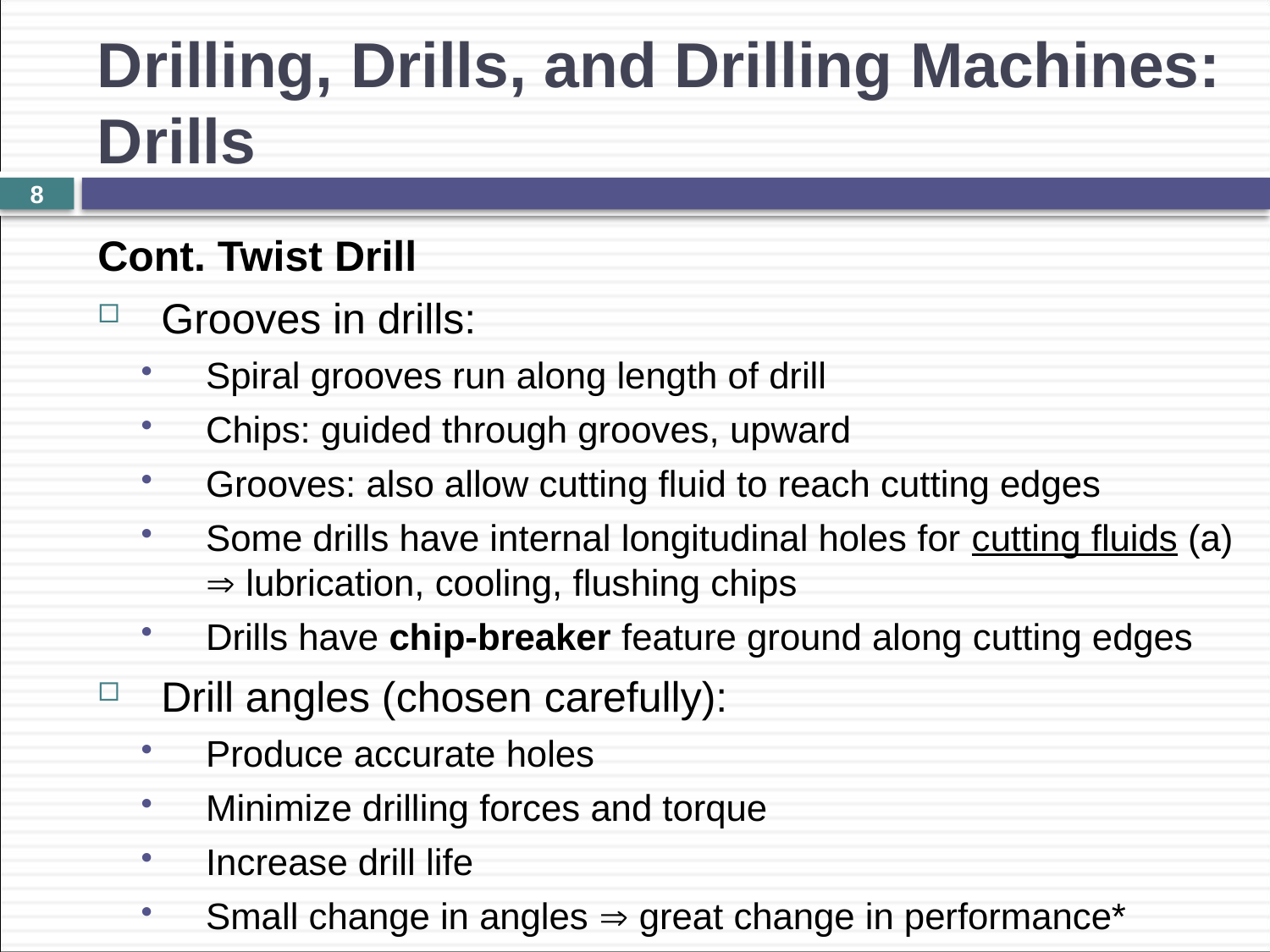

Drilling, Drills, and Drilling Machines: Drills
8
Cont. Twist Drill
Grooves in drills:
Spiral grooves run along length of drill
Chips: guided through grooves, upward
Grooves: also allow cutting fluid to reach cutting edges
Some drills have internal longitudinal holes for cutting fluids (a) ⇒ lubrication, cooling, flushing chips
Drills have chip-breaker feature ground along cutting edges
Drill angles (chosen carefully):
Produce accurate holes
Minimize drilling forces and torque
Increase drill life
Small change in angles ⇒ great change in performance*